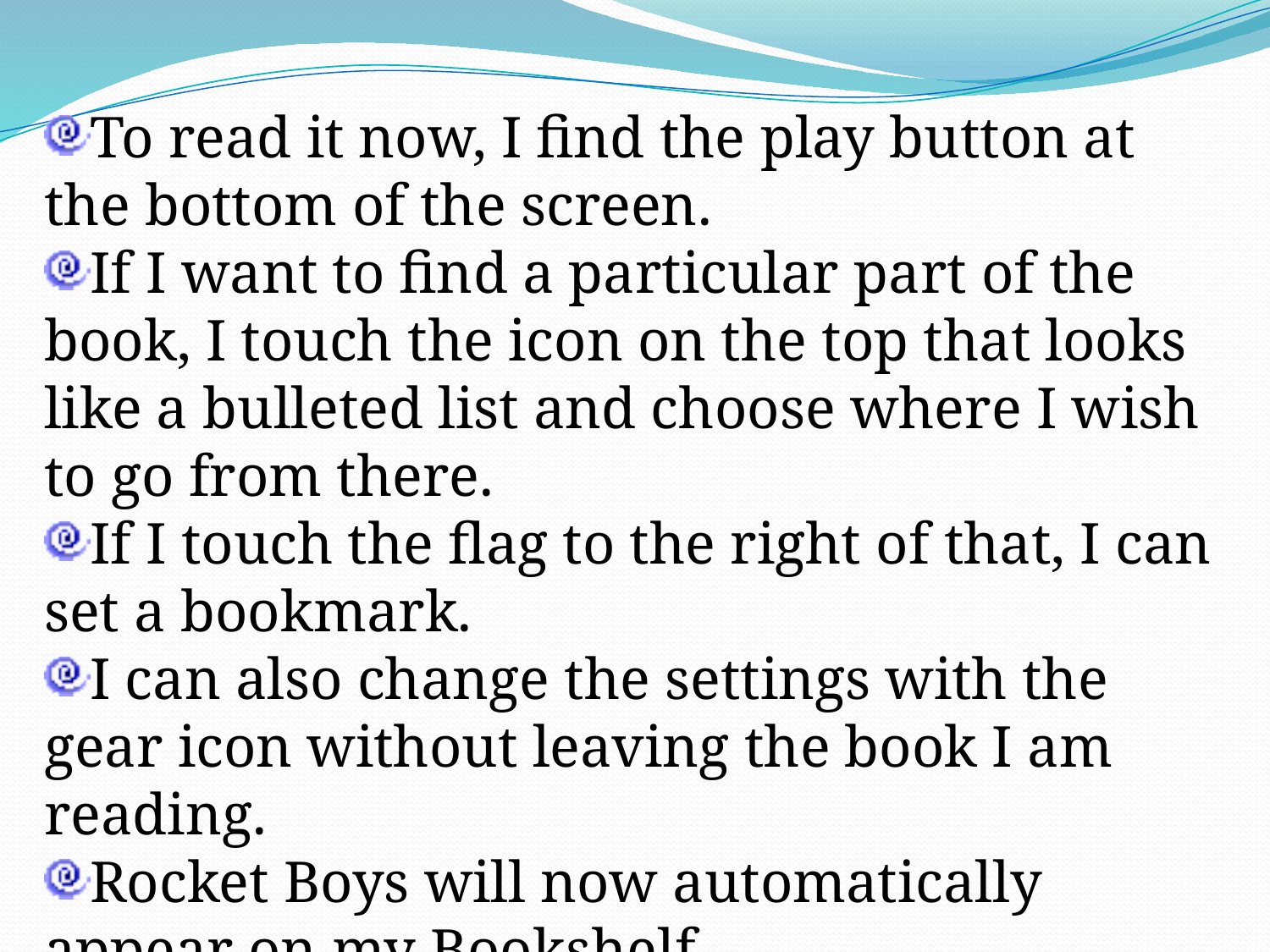

To read it now, I find the play button at the bottom of the screen.
If I want to find a particular part of the book, I touch the icon on the top that looks like a bulleted list and choose where I wish to go from there.
If I touch the flag to the right of that, I can set a bookmark.
I can also change the settings with the gear icon without leaving the book I am reading.
Rocket Boys will now automatically appear on my Bookshelf.